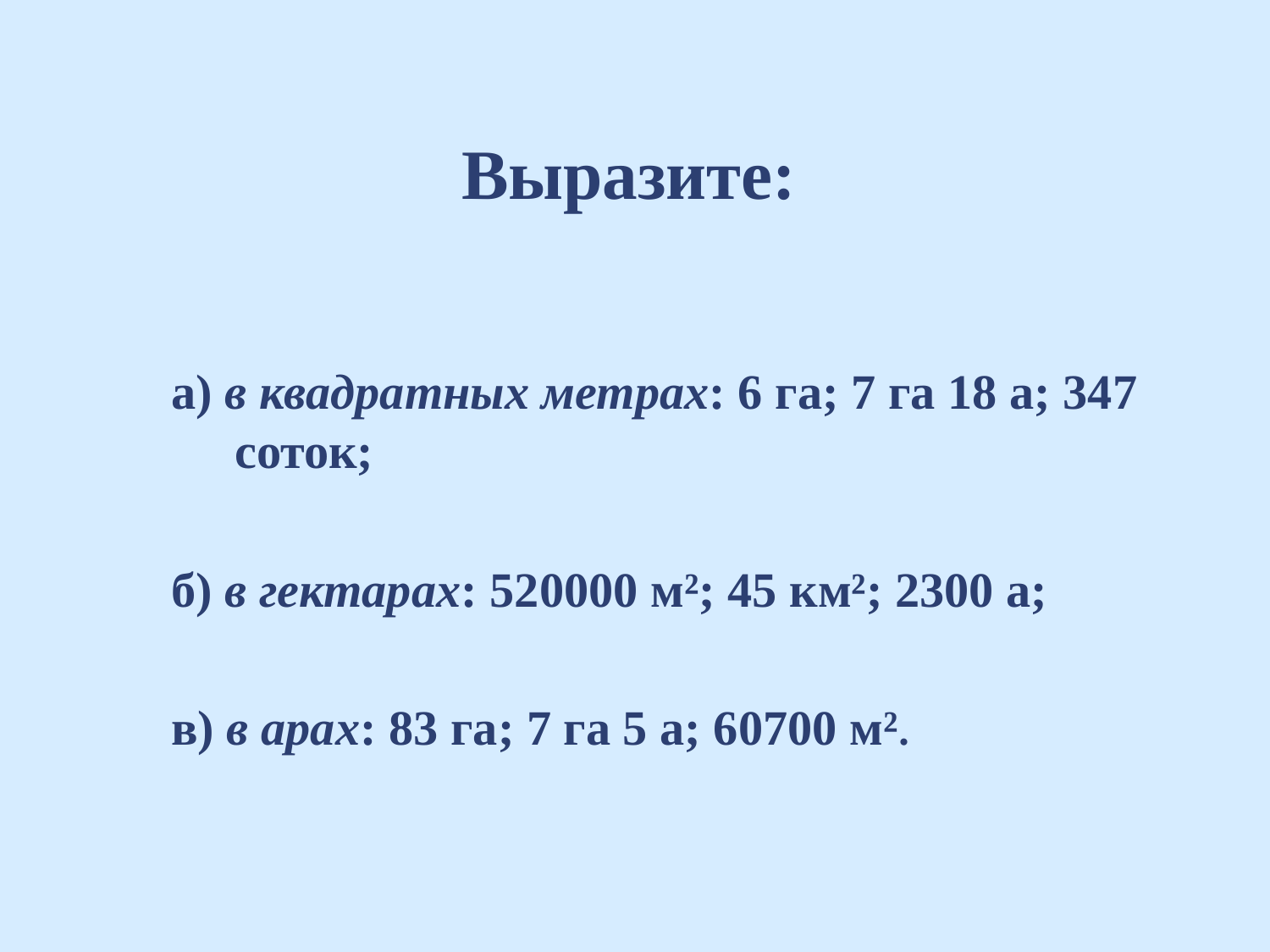

# Выразите:

а) в квадратных метрах: 6 га; 7 га 18 а; 347 соток;

б) в гектарах: 520000 м²; 45 км²; 2300 а;

в) в арах: 83 га; 7 га 5 а; 60700 м².